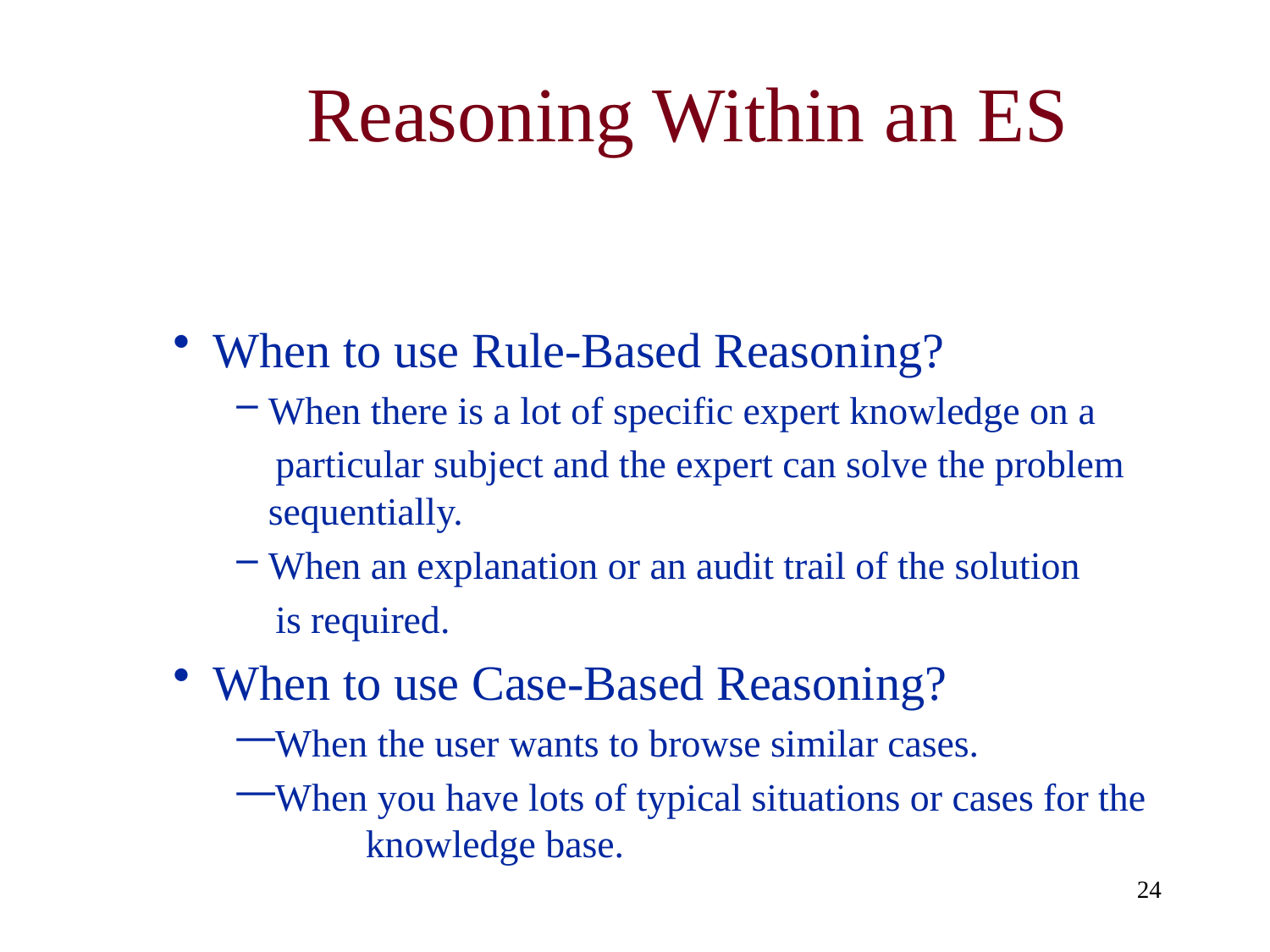

# Reasoning Within an ES
When to use Rule-Based Reasoning?
When there is a lot of specific expert knowledge on a
    particular subject and the expert can solve the problem sequentially.
When an explanation or an audit trail of the solution
    is required.
When to use Case-Based Reasoning?
When the user wants to browse similar cases.
When you have lots of typical situations or cases for the           knowledge base.
24